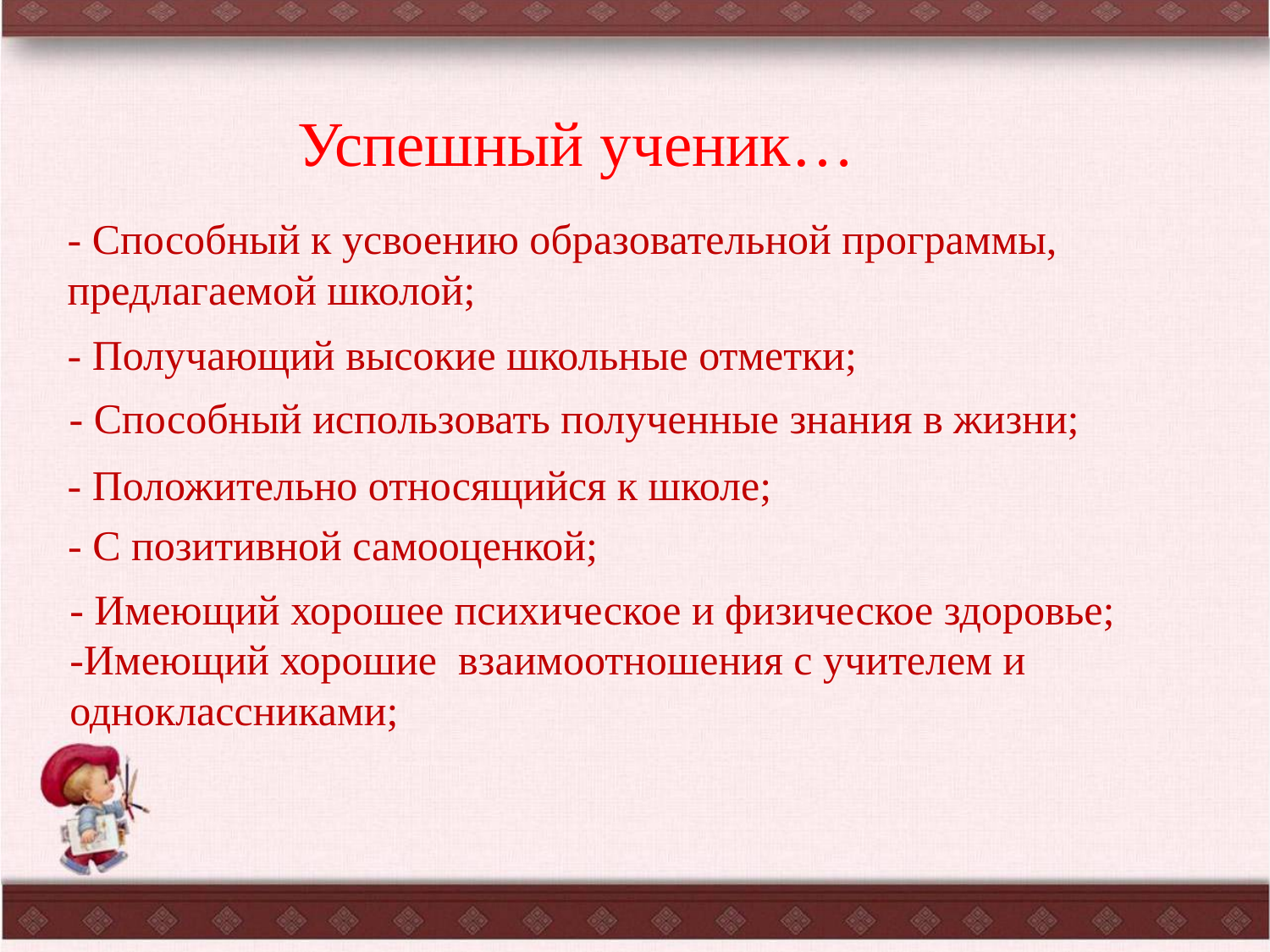

Успешный ученик…

- Способный к усвоению образовательной программы, предлагаемой школой;
- Получающий высокие школьные отметки;
- Способный использовать полученные знания в жизни;
- Положительно относящийся к школе;
- С позитивной самооценкой;
- Имеющий хорошее психическое и физическое здоровье;
-Имеющий хорошие  взаимоотношения с учителем и
одноклассниками;